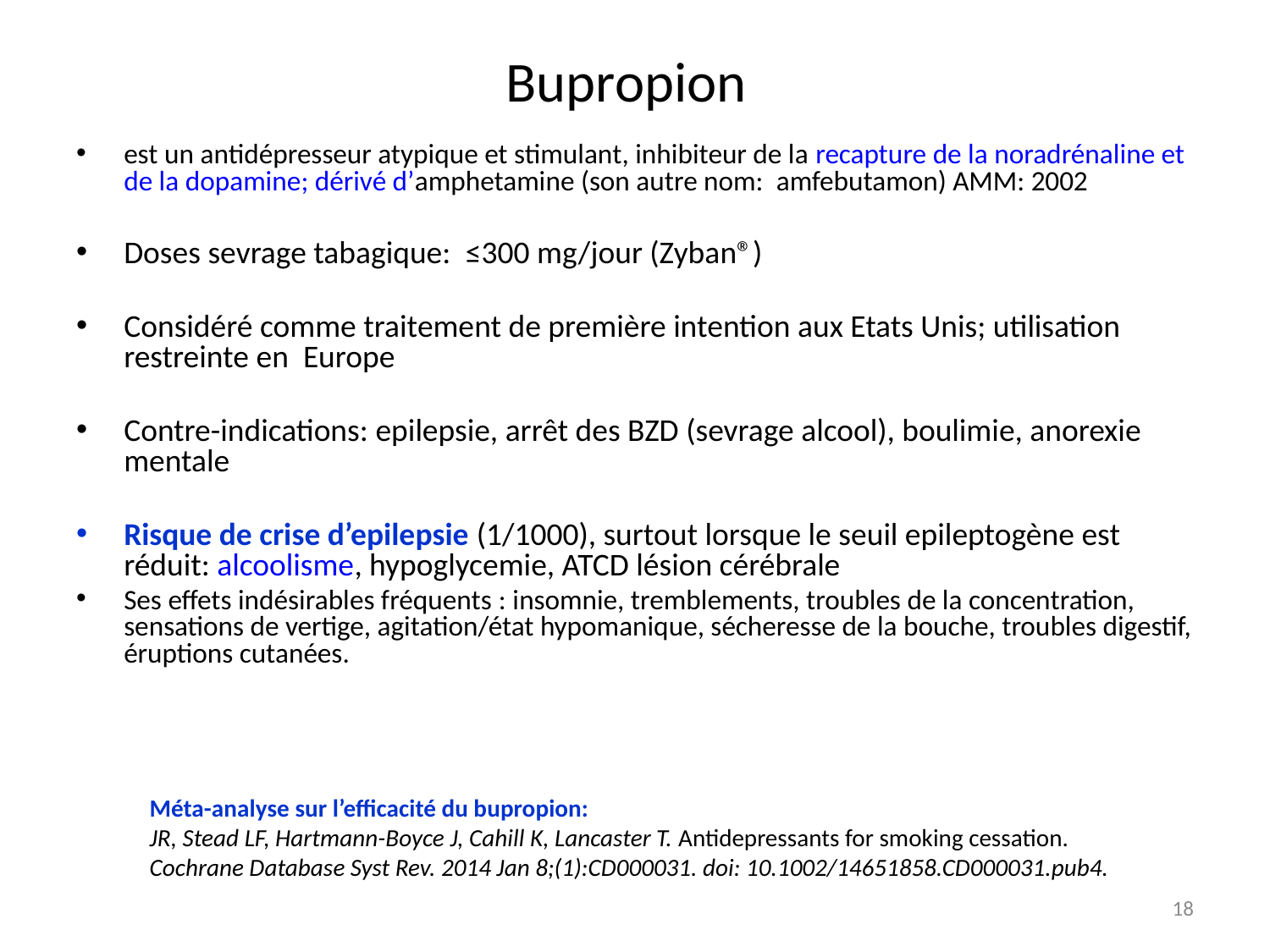

# Bupropion
est un antidépresseur atypique et stimulant, inhibiteur de la recapture de la noradrénaline et de la dopamine; dérivé d’amphetamine (son autre nom:  amfebutamon) AMM: 2002

Doses sevrage tabagique:  ≤300 mg/jour (Zyban®)

Considéré comme traitement de première intention aux Etats Unis; utilisation restreinte en  Europe

Contre-indications: epilepsie, arrêt des BZD (sevrage alcool), boulimie, anorexie mentale

Risque de crise d’epilepsie (1/1000), surtout lorsque le seuil epileptogène est réduit: alcoolisme, hypoglycemie, ATCD lésion cérébrale
Ses effets indésirables fréquents : insomnie, tremblements, troubles de la concentration, sensations de vertige, agitation/état hypomanique, sécheresse de la bouche, troubles digestif, éruptions cutanées.
Méta-analyse sur l’efficacité du bupropion:
JR, Stead LF, Hartmann-Boyce J, Cahill K, Lancaster T. Antidepressants for smoking cessation.
Cochrane Database Syst Rev. 2014 Jan 8;(1):CD000031. doi: 10.1002/14651858.CD000031.pub4.
18